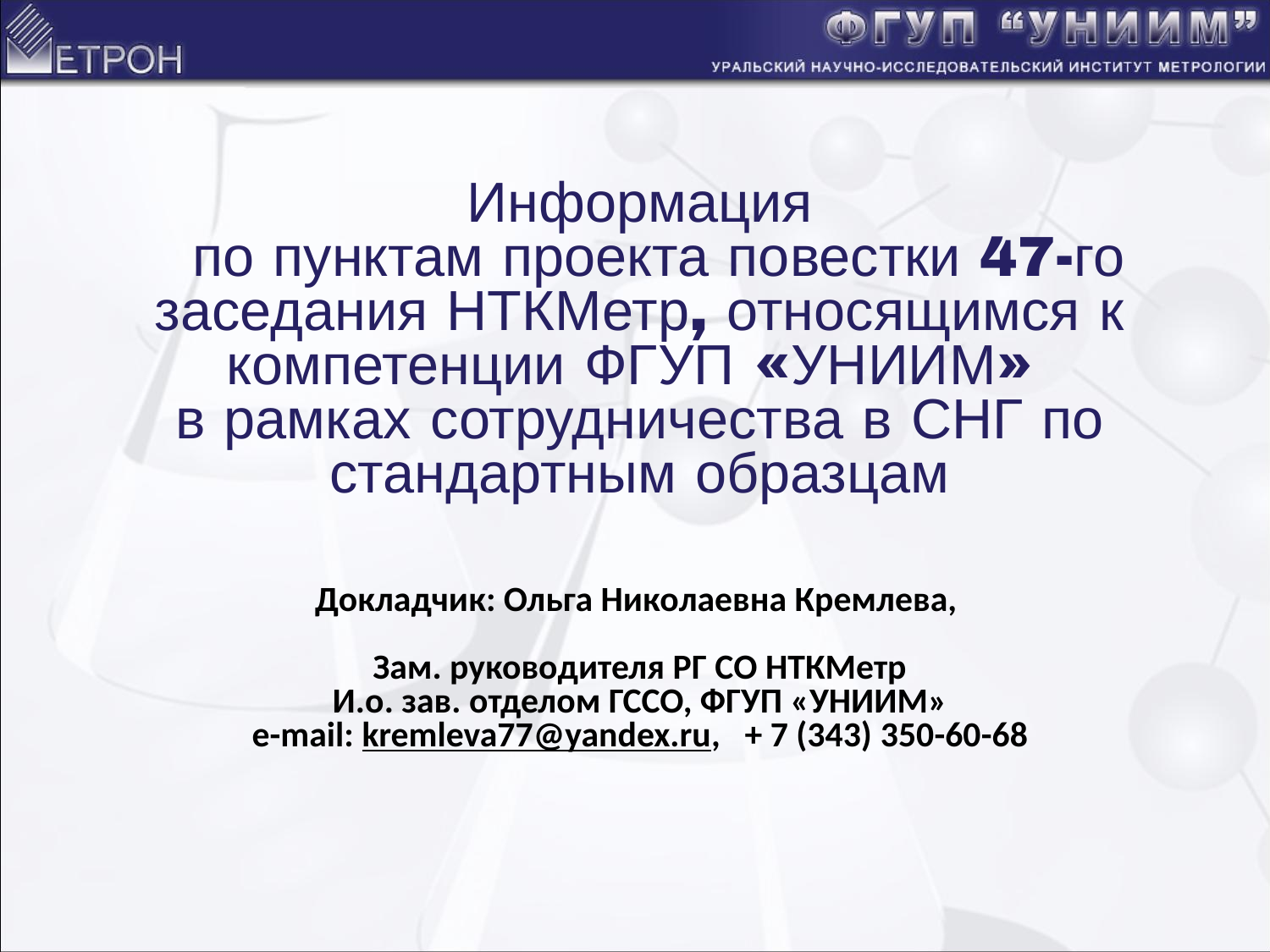

# Информация по пунктам проекта повестки 47-го заседания НТКМетр, относящимся к компетенции ФГУП «УНИИМ» в рамках сотрудничества в СНГ по стандартным образцам Докладчик: Ольга Николаевна Кремлева, Зам. руководителя РГ СО НТКМетр И.о. зав. отделом ГССО, ФГУП «УНИИМ» e-mail: kremleva77@yandex.ru,   + 7 (343) 350-60-68